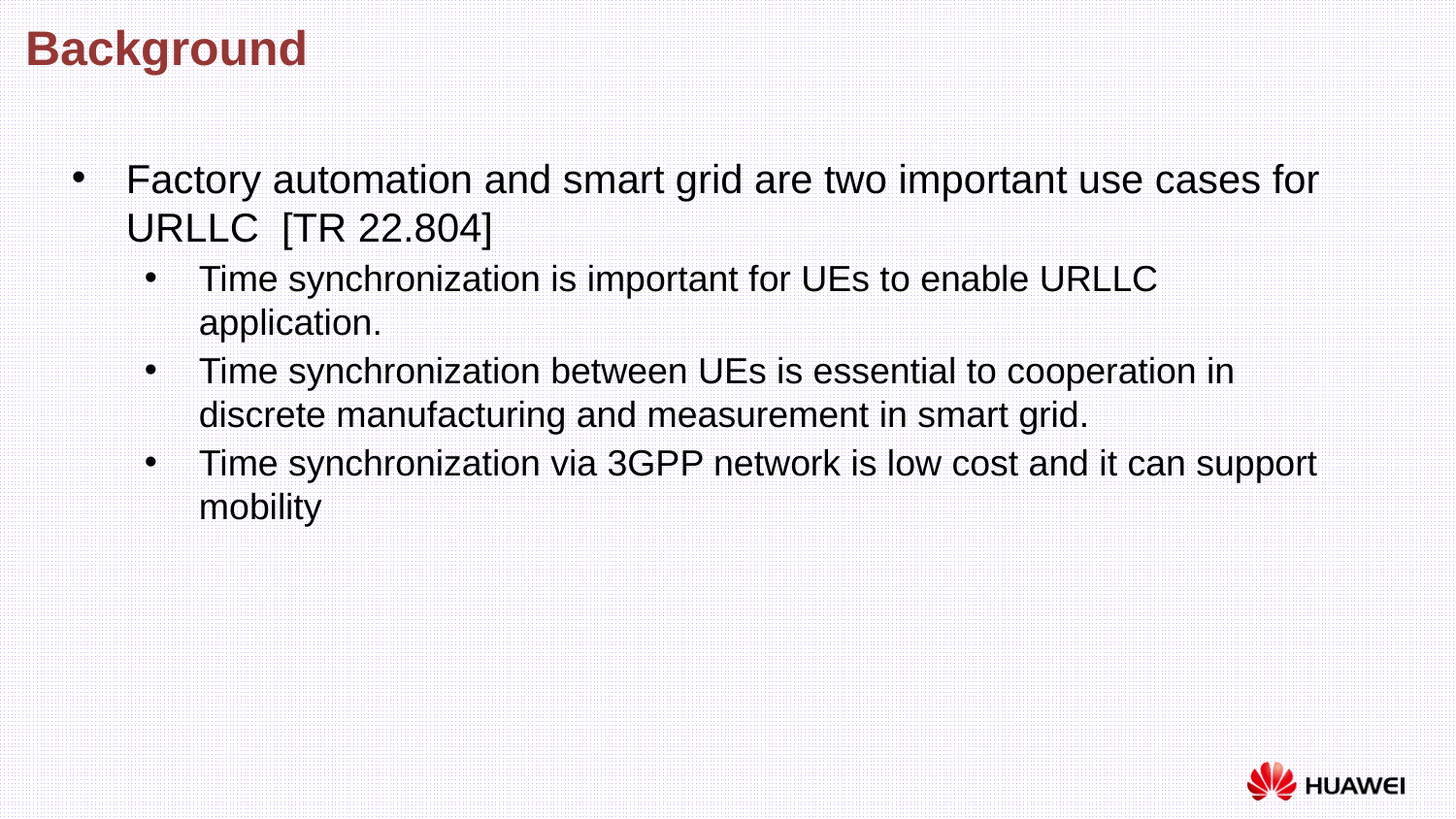

Background

Factory automation and smart grid are two important use cases for URLLC  [TR 22.804]
Time synchronization is important for UEs to enable URLLC application.
Time synchronization between UEs is essential to cooperation in discrete manufacturing and measurement in smart grid.
Time synchronization via 3GPP network is low cost and it can support mobility